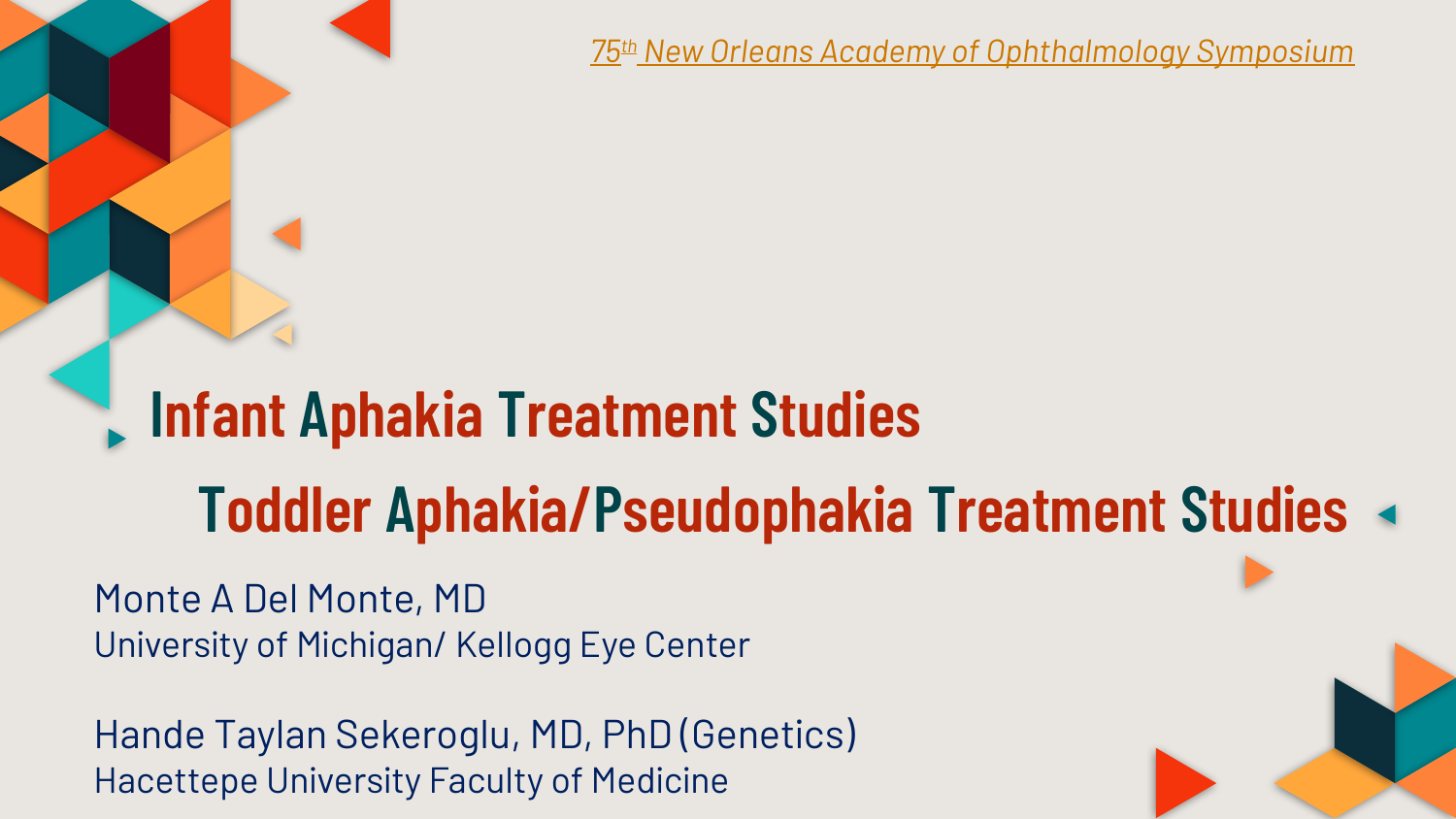

75th New Orleans Academy of Ophthalmology Symposium

    Toddler Aphakia/Pseudophakia Treatment Studies

# Infant Aphakia Treatment Studies

Monte A Del Monte, MD
University of Michigan/ Kellogg Eye Center

Hande Taylan Sekeroglu, MD, PhD (Genetics)
Hacettepe University Faculty of Medicine